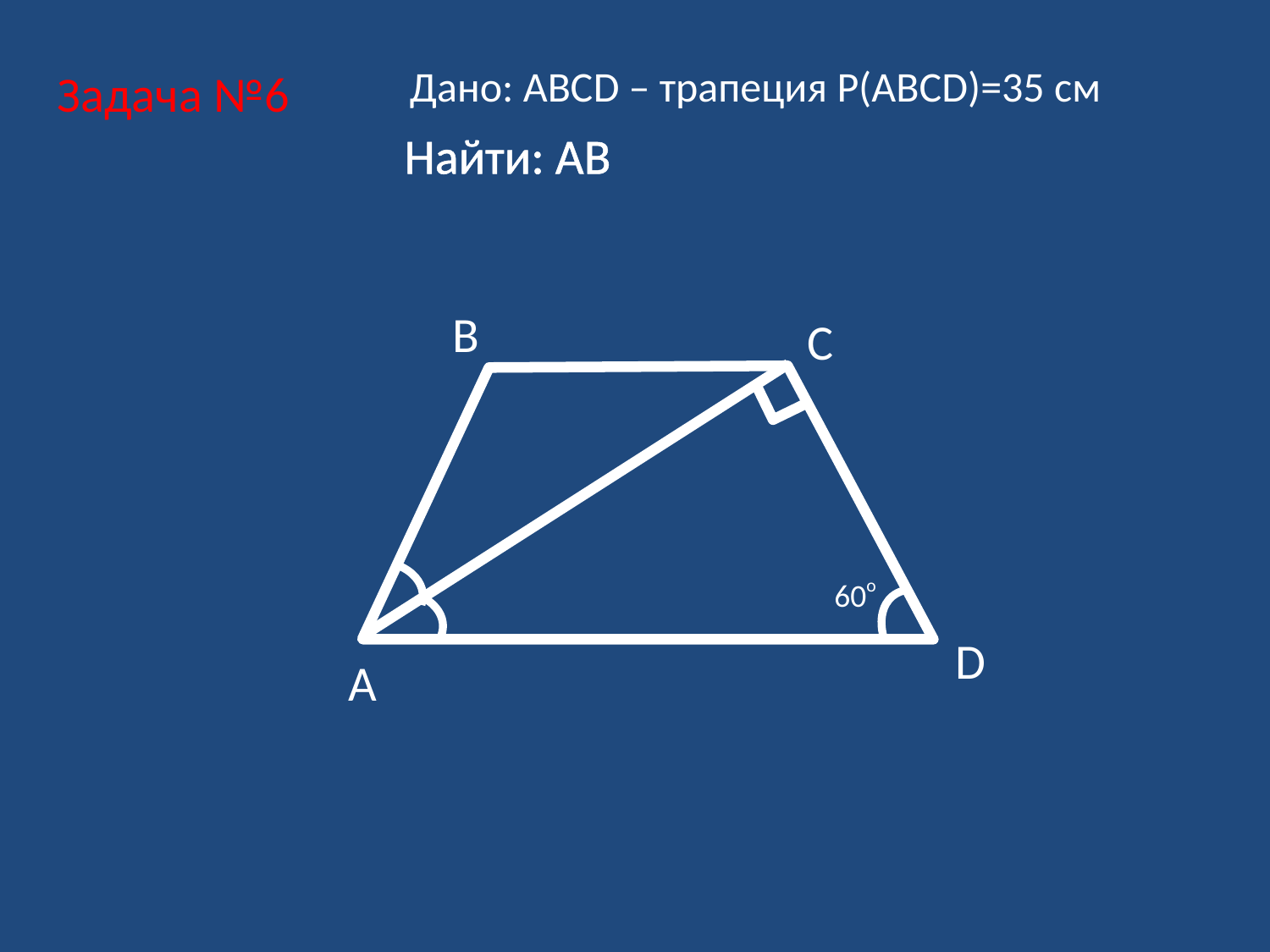

Дано: АВСD – трапеция P(ABCD)=35 см
Задача №6

Найти: AB
В
С

60o

D
A